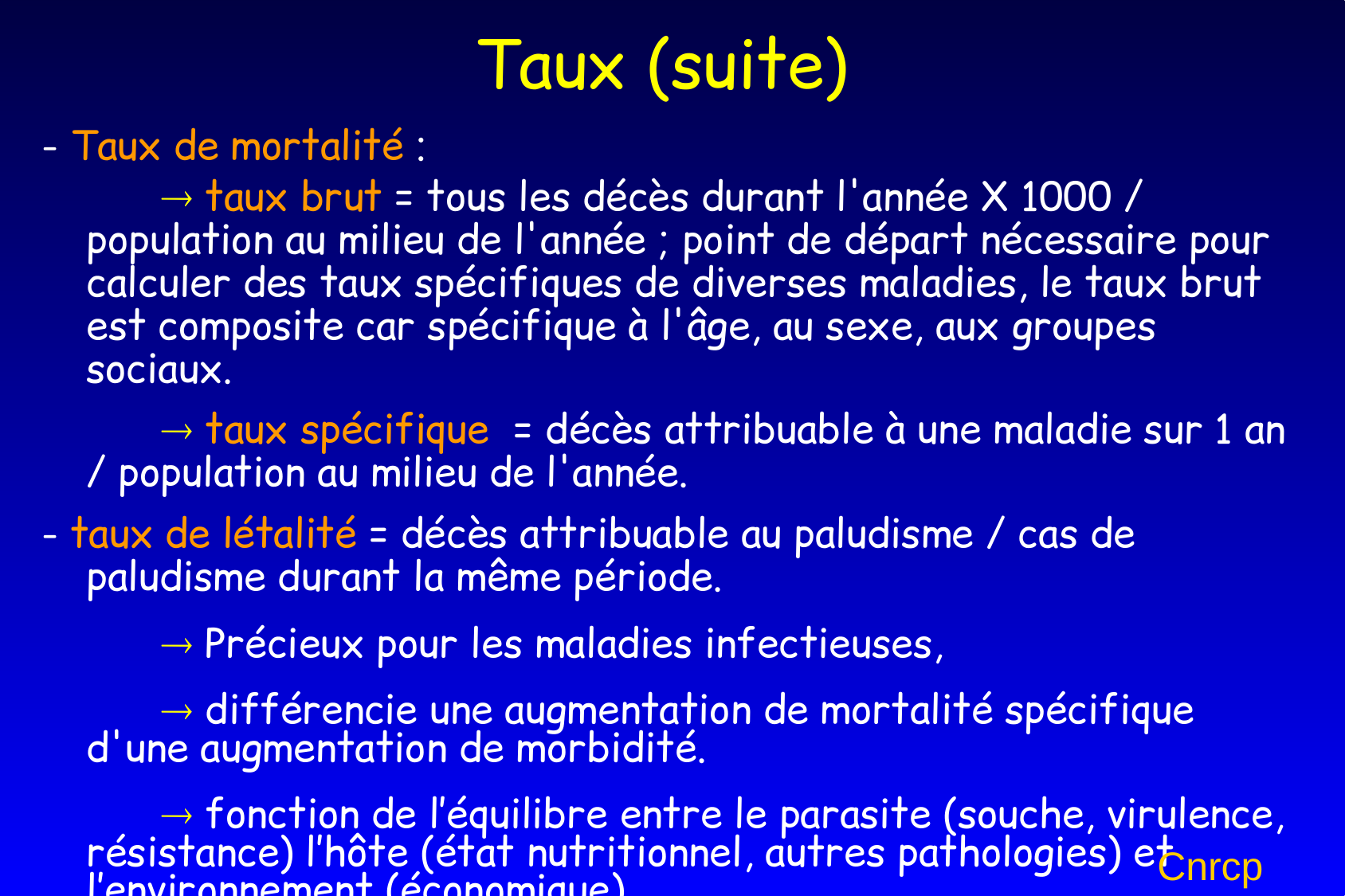

# Taux (suite)
- Taux de mortalité :
      → taux brut = tous les décès durant l'année X 1000 / population au milieu de l'année ; point de départ nécessaire pour calculer des taux spécifiques de diverses maladies, le taux brut est composite car spécifique à l'âge, au sexe, aux groupes sociaux.
      → taux spécifique  = décès attribuable à une maladie sur 1 an / population au milieu de l'année.
- taux de létalité = décès attribuable au paludisme / cas de paludisme durant la même période.
      → Précieux pour les maladies infectieuses,
      → différencie une augmentation de mortalité spécifique d'une augmentation de morbidité.
      → fonction de l’équilibre entre le parasite (souche, virulence, résistance) l’hôte (état nutritionnel, autres pathologies) et l’environnement (économique).
Cnrcp